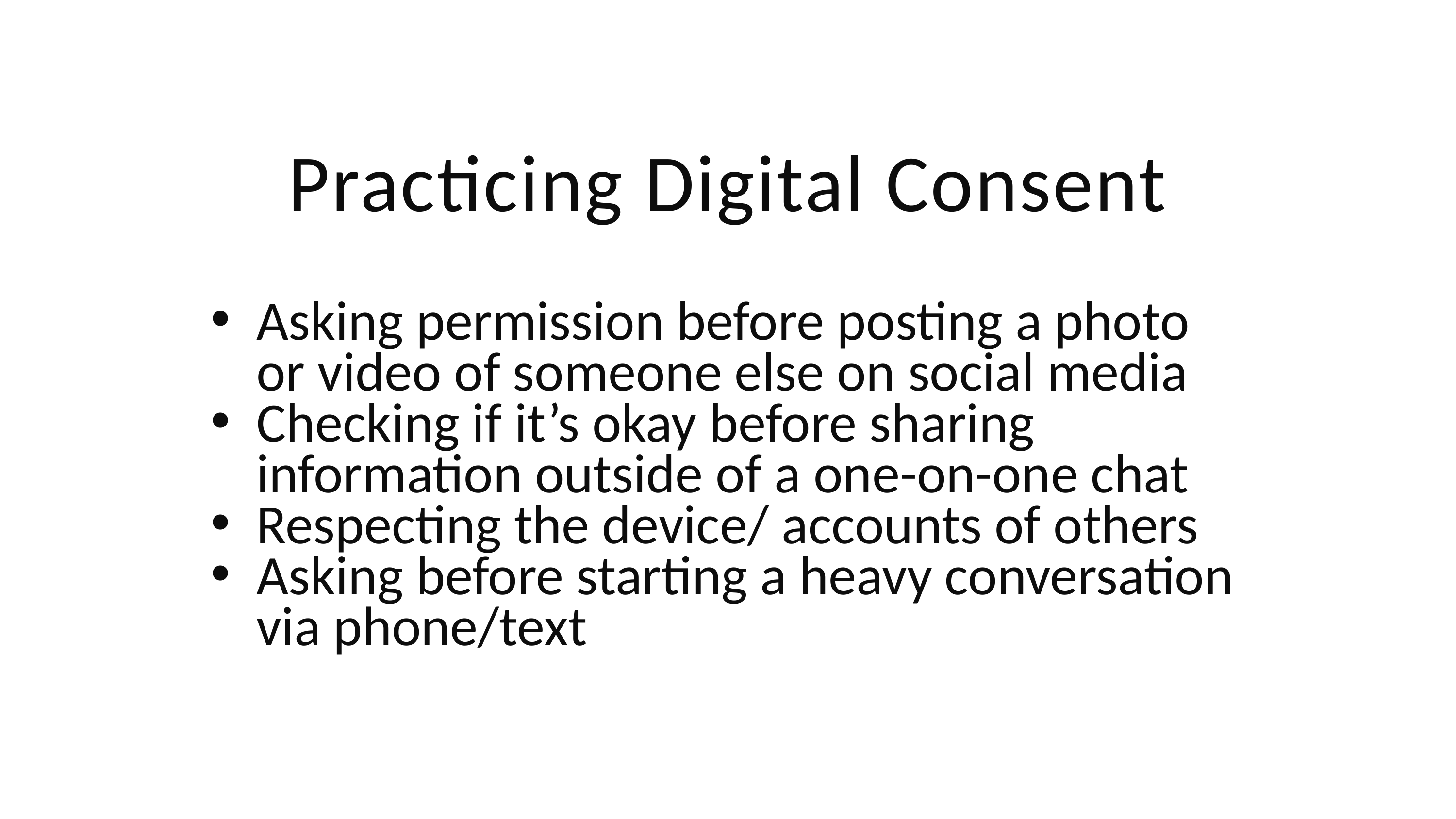

Practicing Digital Consent
Asking permission before posting a photo or video of someone else on social media
Checking if it’s okay before sharing information outside of a one-on-one chat
Respecting the device/ accounts of others
Asking before starting a heavy conversation via phone/text